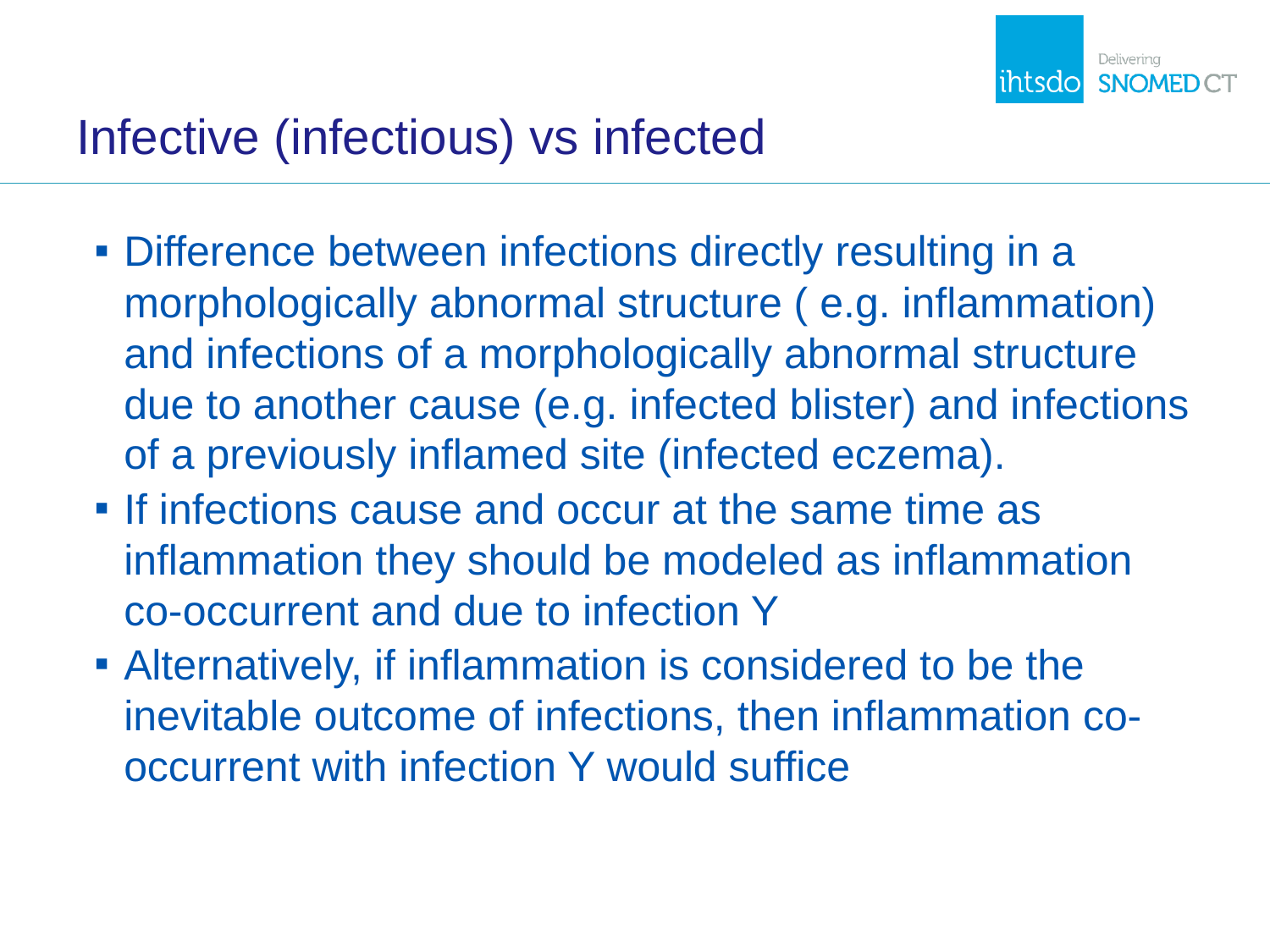

# Infective (infectious) vs infected
Difference between infections directly resulting in a morphologically abnormal structure ( e.g. inflammation) and infections of a morphologically abnormal structure due to another cause (e.g. infected blister) and infections of a previously inflamed site (infected eczema).
If infections cause and occur at the same time as inflammation they should be modeled as inflammation co-occurrent and due to infection Y
Alternatively, if inflammation is considered to be the inevitable outcome of infections, then inflammation co-occurrent with infection Y would suffice